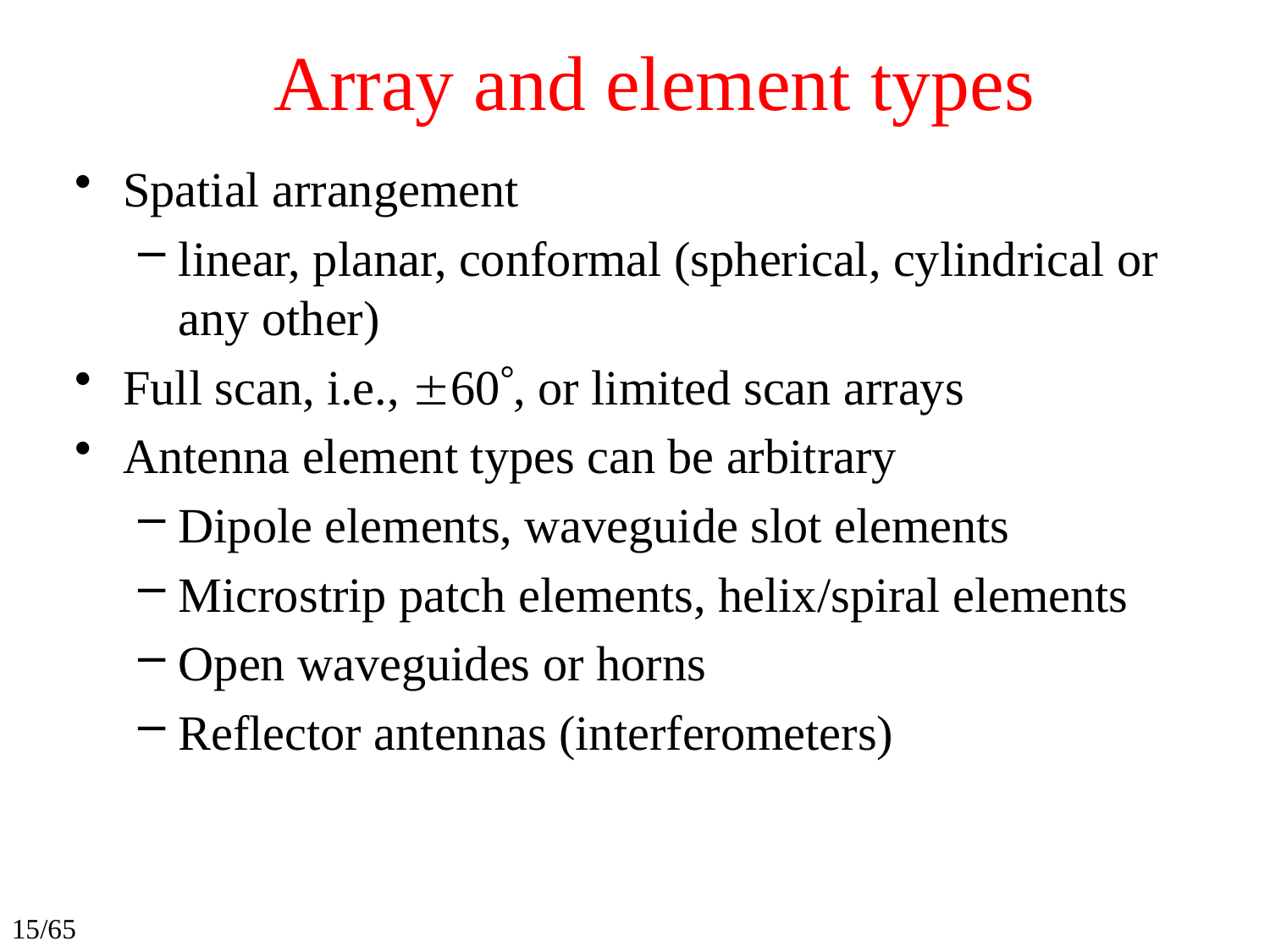

# Array and element types
Spatial arrangement
linear, planar, conformal (spherical, cylindrical or any other)
Full scan, i.e., ±60°, or limited scan arrays
Antenna element types can be arbitrary
Dipole elements, waveguide slot elements
Microstrip patch elements, helix/spiral elements
Open waveguides or horns
Reflector antennas (interferometers)